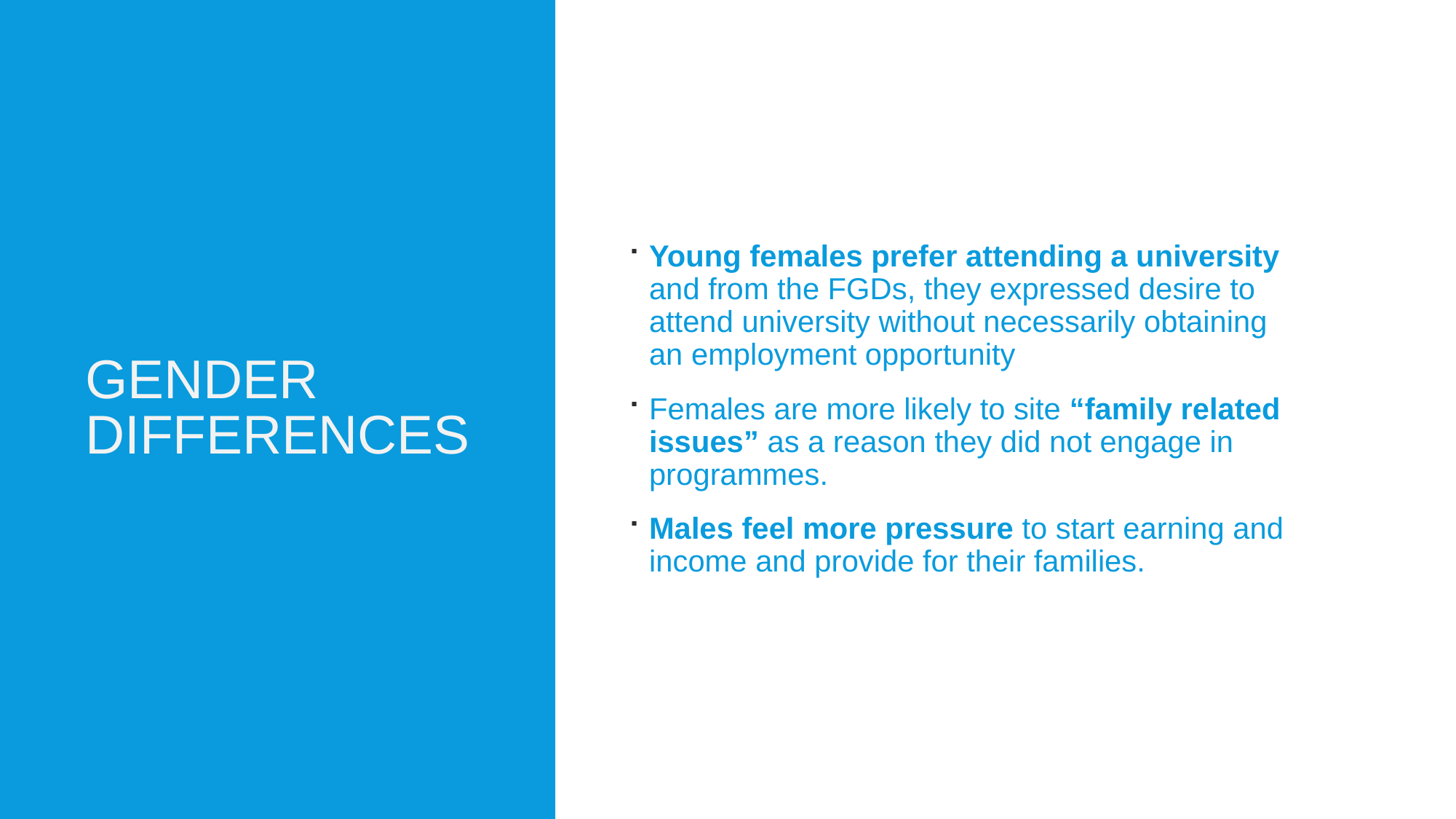

# Gender Differences
Young females prefer attending a university and from the FGDs, they expressed desire to attend university without necessarily obtaining an employment opportunity
Females are more likely to site “family related issues” as a reason they did not engage in programmes.
Males feel more pressure to start earning and income and provide for their families.